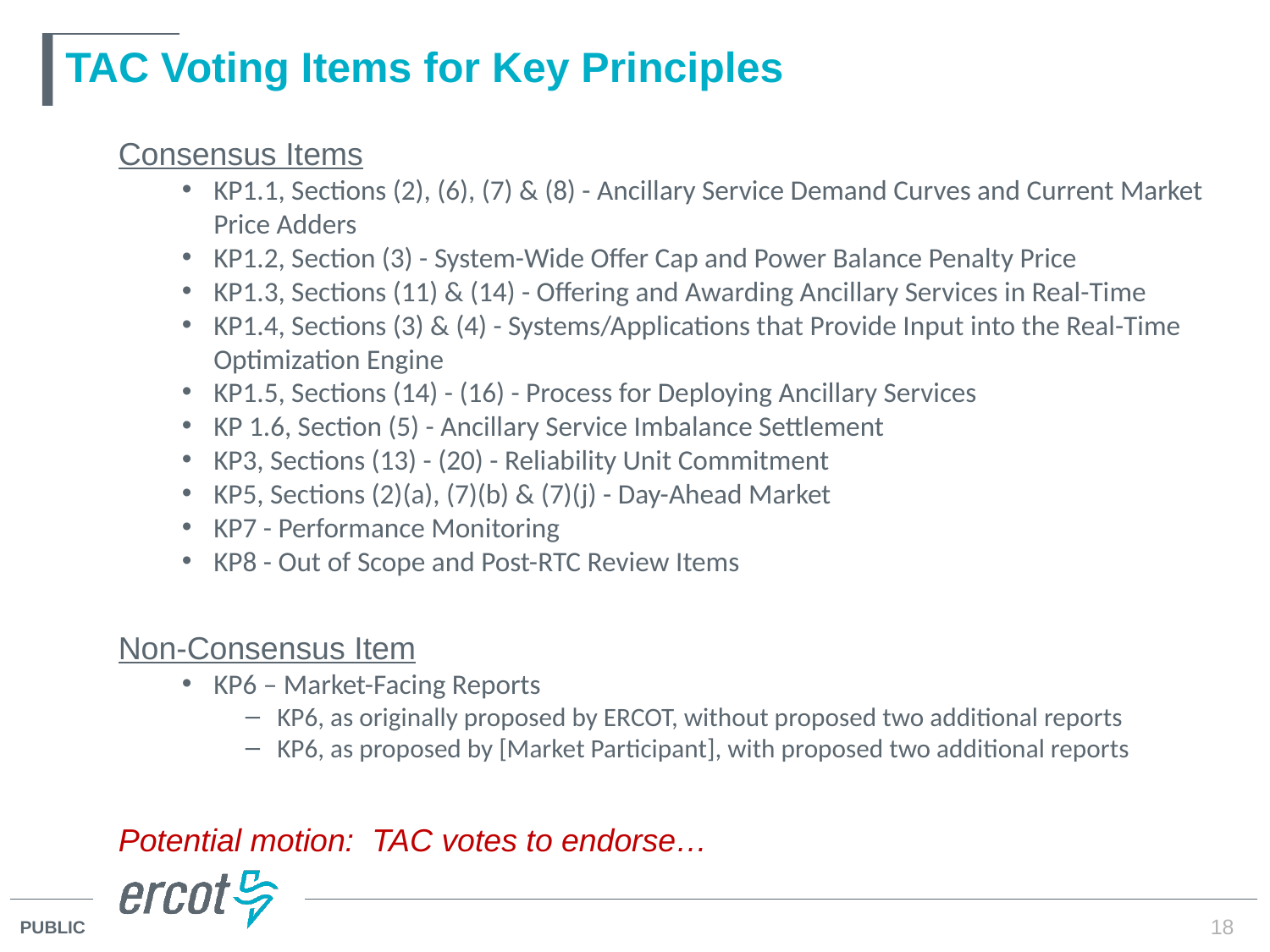

# TAC Voting Items for Key Principles
Consensus Items
KP1.1, Sections (2), (6), (7) & (8) - Ancillary Service Demand Curves and Current Market Price Adders
KP1.2, Section (3) - System-Wide Offer Cap and Power Balance Penalty Price
KP1.3, Sections (11) & (14) - Offering and Awarding Ancillary Services in Real-Time
KP1.4, Sections (3) & (4) - Systems/Applications that Provide Input into the Real-Time Optimization Engine
KP1.5, Sections (14) - (16) - Process for Deploying Ancillary Services
KP 1.6, Section (5) - Ancillary Service Imbalance Settlement
KP3, Sections (13) - (20) - Reliability Unit Commitment
KP5, Sections (2)(a), (7)(b) & (7)(j) - Day-Ahead Market
KP7 - Performance Monitoring
KP8 - Out of Scope and Post-RTC Review Items

Non-Consensus Item
KP6 – Market-Facing Reports
KP6, as originally proposed by ERCOT, without proposed two additional reports
KP6, as proposed by [Market Participant], with proposed two additional reports

Potential motion:  TAC votes to endorse…

18